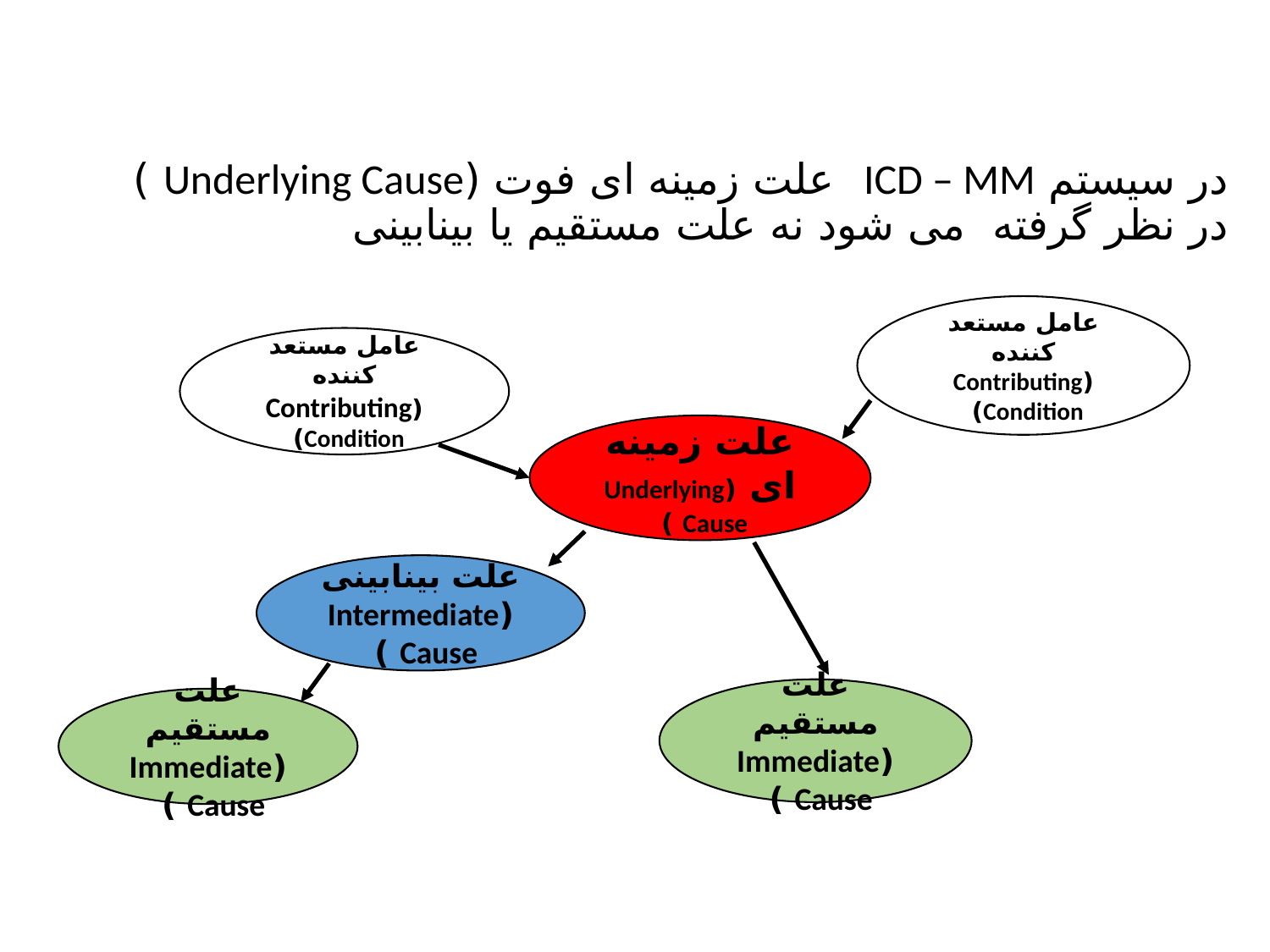

# در سیستم ICD – MM  علت زمینه ای فوت (Underlying Cause )  در نظر گرفته  می شود نه علت مستقیم یا بینابینی

عامل مستعد کننده (Contributing Condition)
عامل مستعد کننده
(Contributing Condition)
علت زمینه ای (Underlying Cause )
علت بینابینی (Intermediate Cause )
علت مستقیم
(Immediate Cause )
علت مستقیم (Immediate Cause )